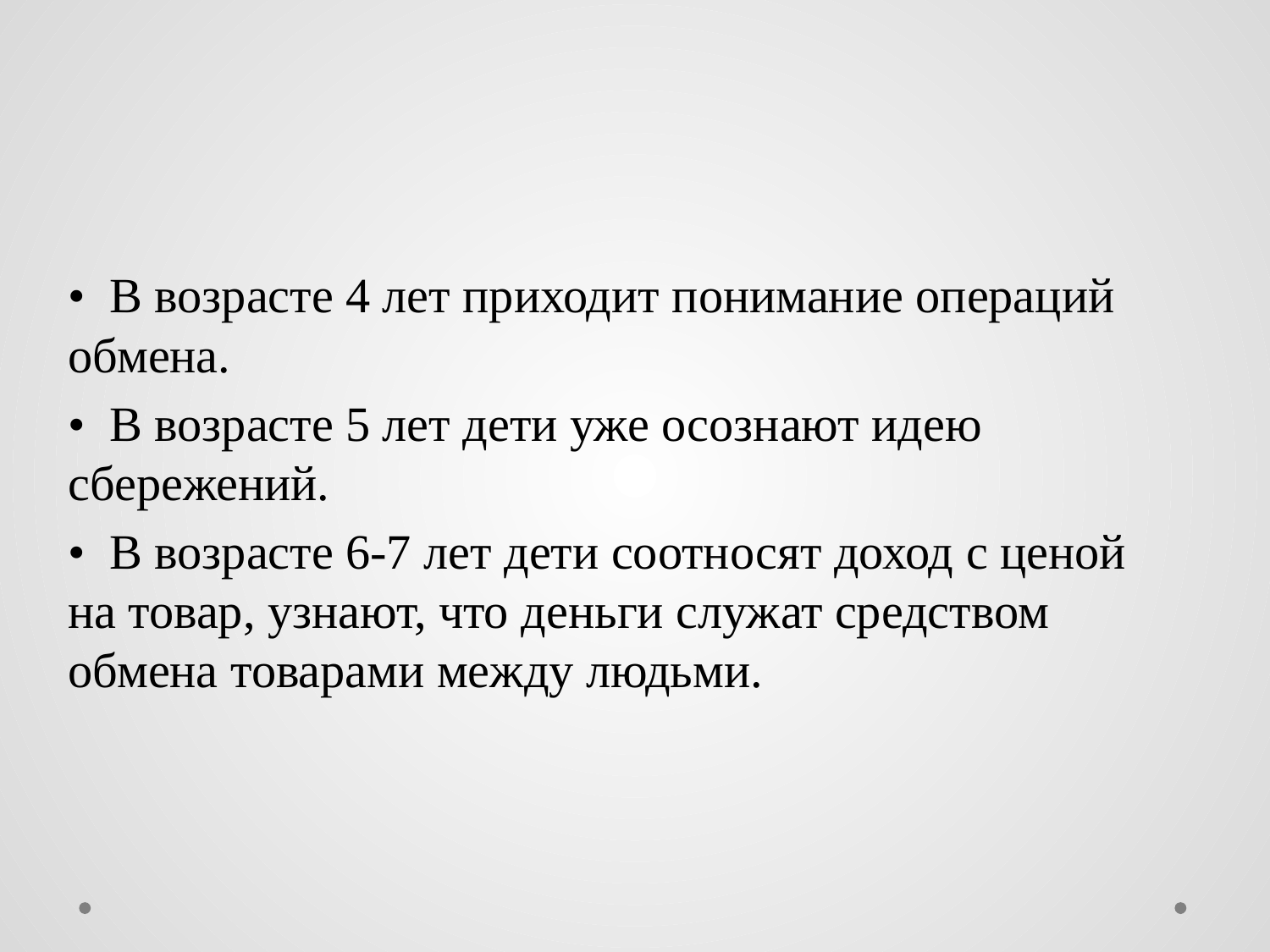

# Для каждого дошкольного возраста свойственны свои особенности
•  В возрасте 4 лет приходит понимание операций обмена.
•  В возрасте 5 лет дети уже осознают идею сбережений.
•  В возрасте 6-7 лет дети соотносят доход с ценой на товар, узнают, что деньги служат средством обмена товарами между людьми.